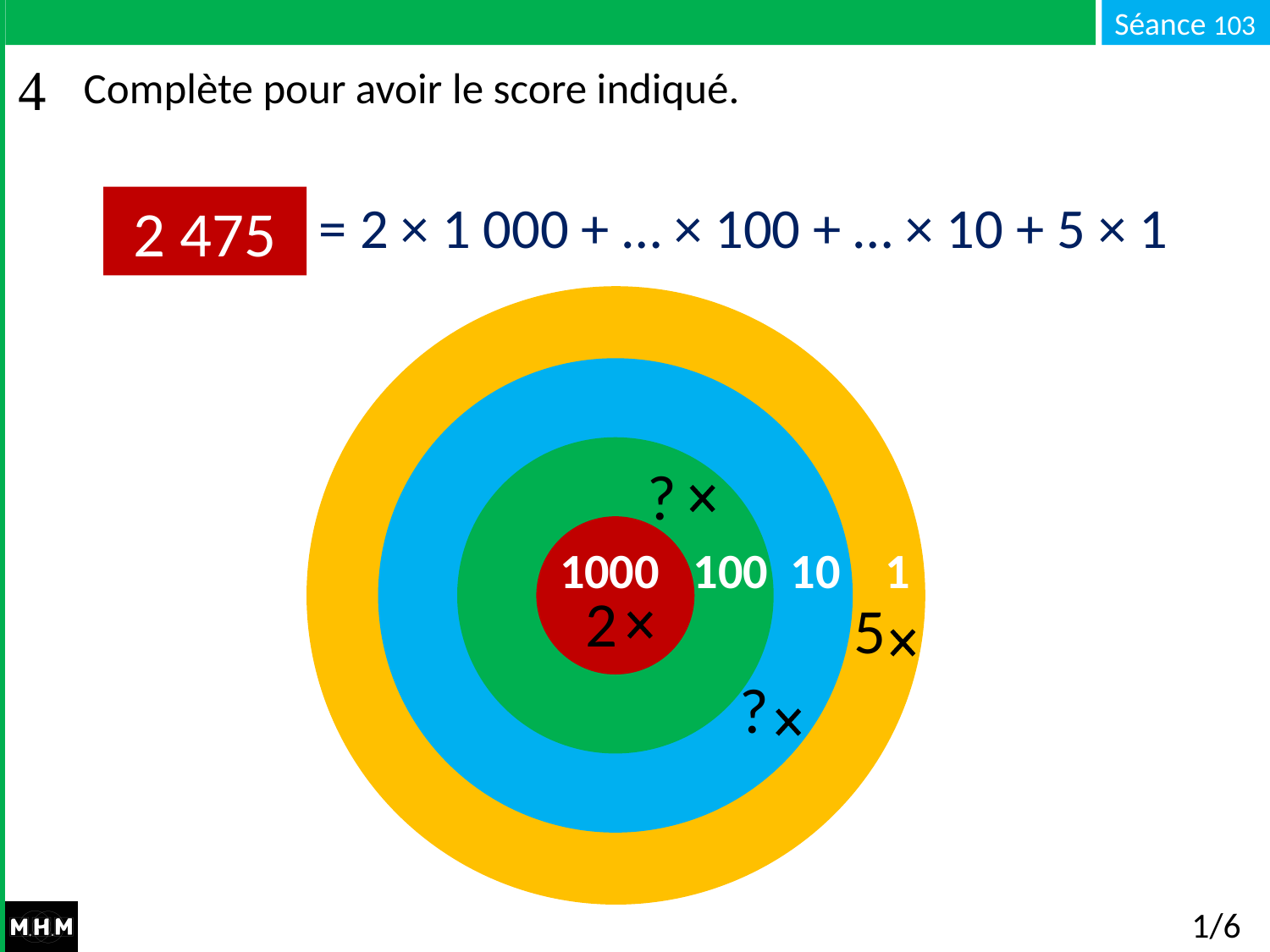

# Complète pour avoir le score indiqué.
= 2 × 1 000 + … × 100 + … × 10 + 5 × 1
2 475

 1000   100  10    1
?

2

5

?

1/6